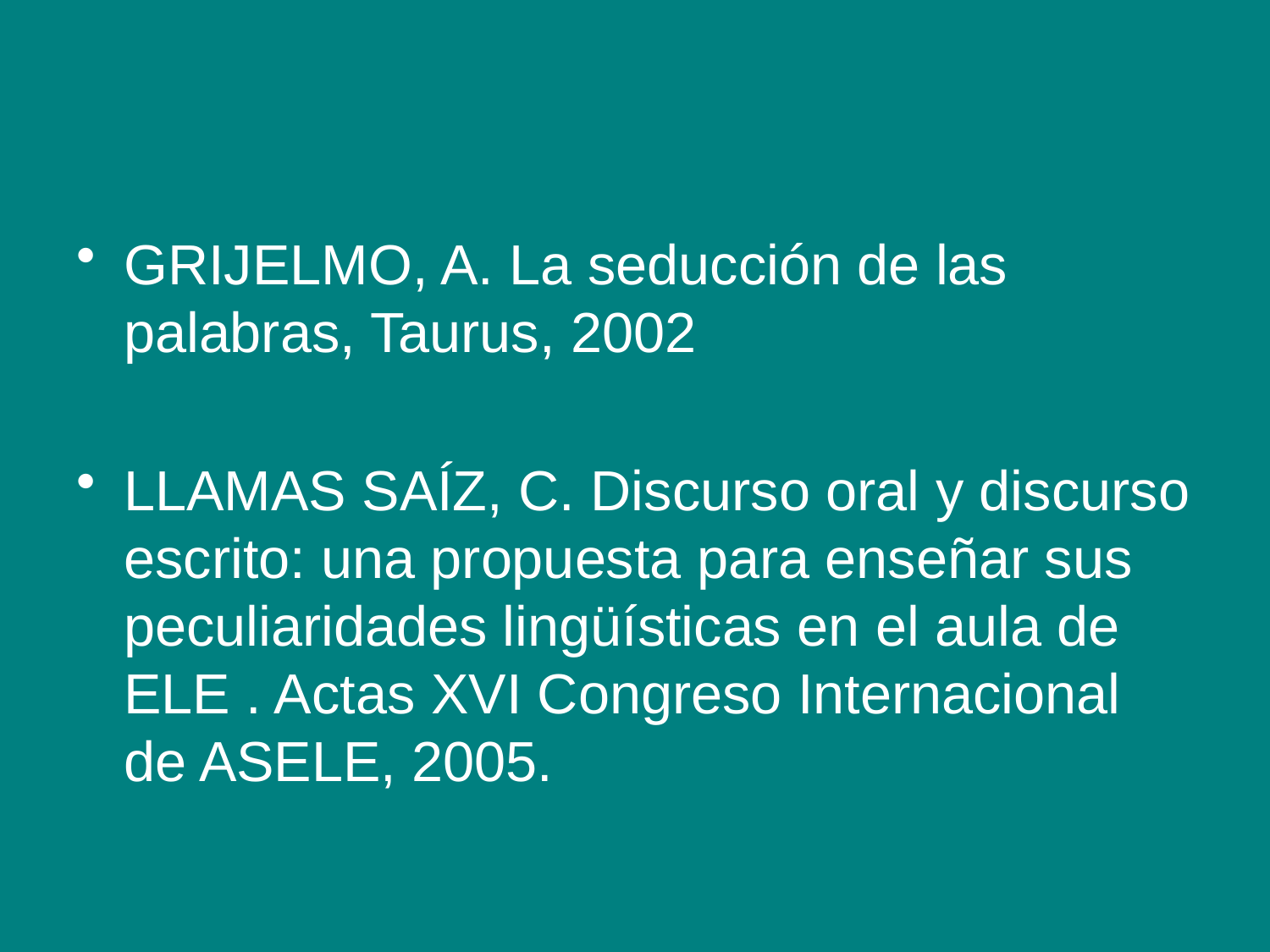

#
GRIJELMO, A. La seducción de las palabras, Taurus, 2002

LLAMAS SAÍZ, C. Discurso oral y discurso escrito: una propuesta para enseñar sus peculiaridades lingüísticas en el aula de ELE . Actas XVI Congreso Internacional de ASELE, 2005.